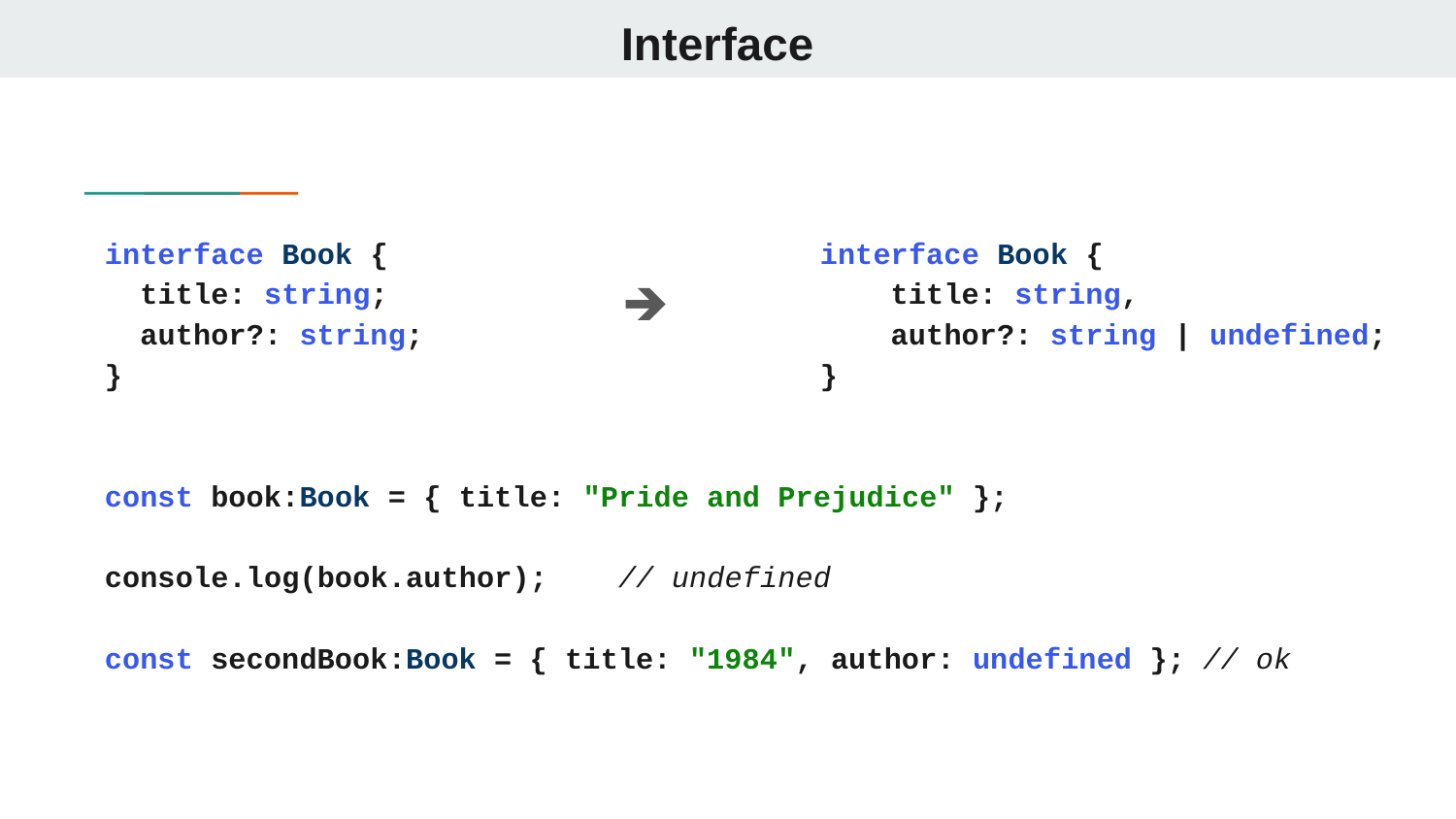

# Interface
interface Book {
  title: string;
  author?: string;
}

const book:Book = { title: "Pride and Prejudice" };

console.log(book.author);    // undefined

const secondBook:Book = { title: "1984", author: undefined }; // ok

interface Book {
    title: string,
    author?: string | undefined;
}

🡺